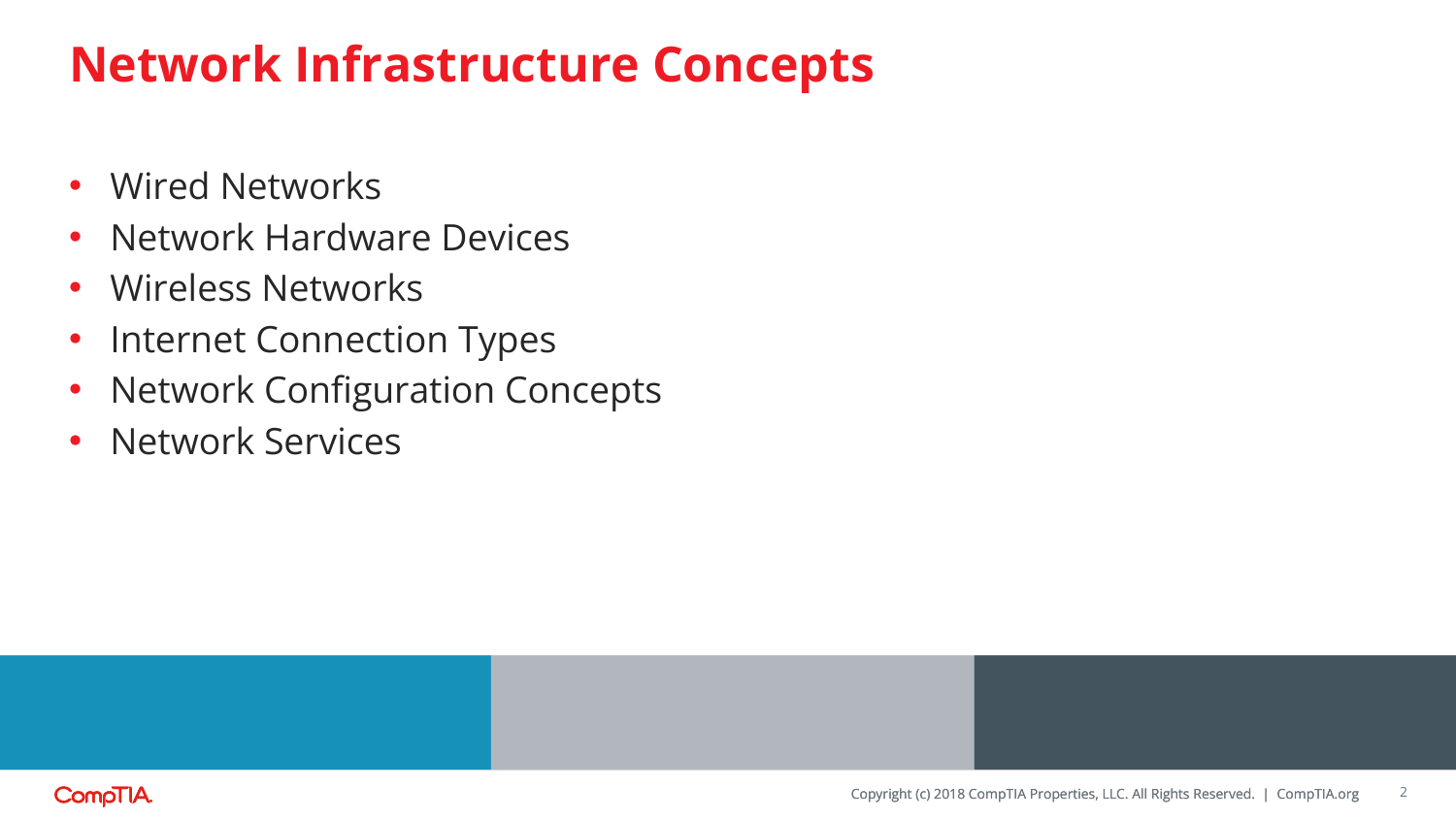

# Network Infrastructure Concepts
Wired Networks
Network Hardware Devices
Wireless Networks
Internet Connection Types
Network Configuration Concepts
Network Services
2